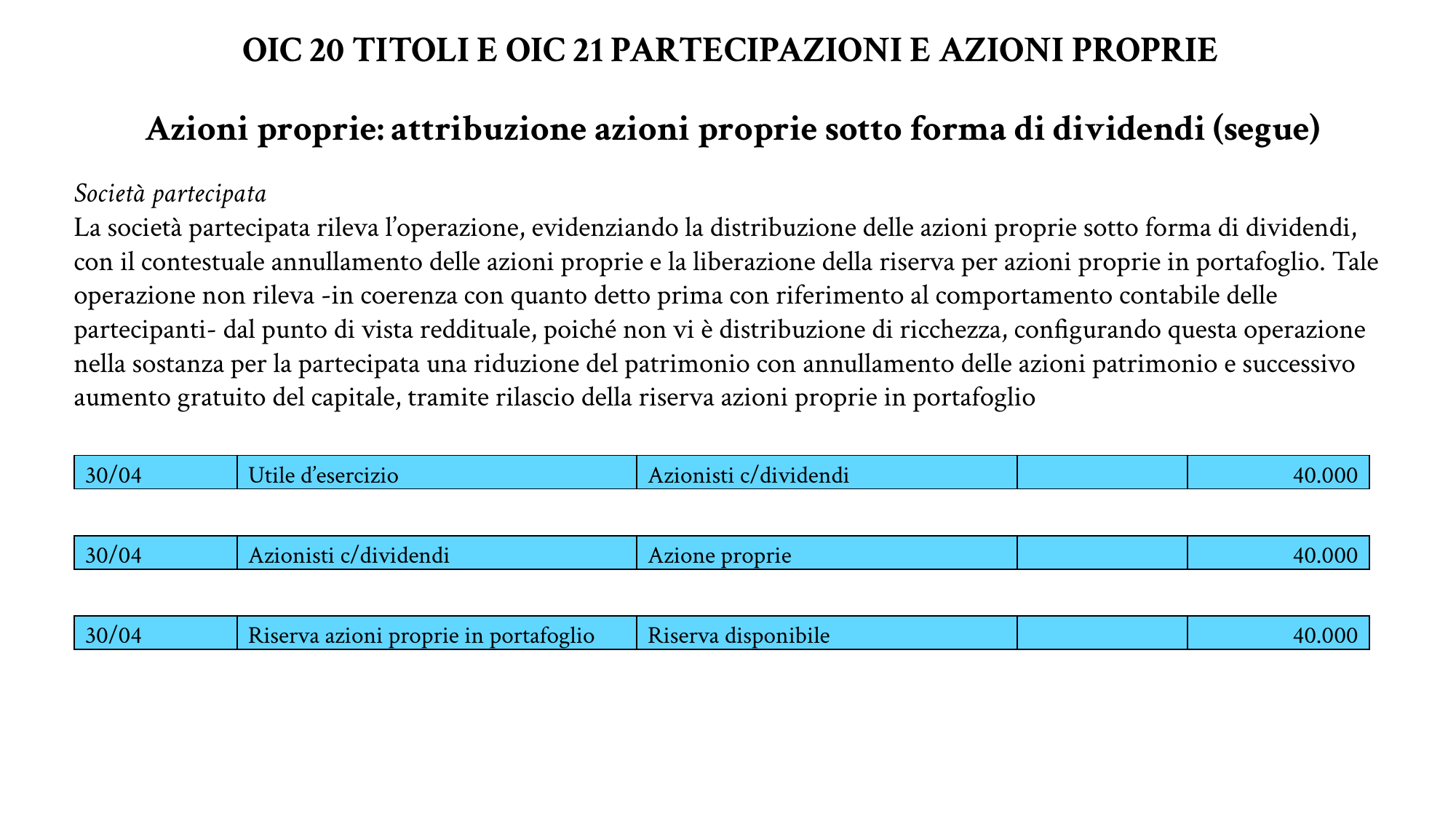

OIC 20 TITOLI E OIC 21 PARTECIPAZIONI E AZIONI PROPRIE
Azioni proprie: attribuzione azioni proprie sotto forma di dividendi (segue)
Società partecipata
La società partecipata rileva l’operazione, evidenziando la distribuzione delle azioni proprie sotto forma di dividendi, con il contestuale annullamento delle azioni proprie e la liberazione della riserva per azioni proprie in portafoglio. Tale operazione non rileva -in coerenza con quanto detto prima con riferimento al comportamento contabile delle partecipanti- dal punto di vista reddituale, poiché non vi è distribuzione di ricchezza, configurando questa operazione nella sostanza per la partecipata una riduzione del patrimonio con annullamento delle azioni patrimonio e successivo aumento gratuito del capitale, tramite rilascio della riserva azioni proprie in portafoglio
| 30/04 | Utile d’esercizio | Azionisti c/dividendi |  | 40.000 |
| --- | --- | --- | --- | --- |
| 30/04 | Azionisti c/dividendi | Azione proprie |  | 40.000 |
| --- | --- | --- | --- | --- |
| 30/04 | Riserva azioni proprie in portafoglio | Riserva disponibile |  | 40.000 |
| --- | --- | --- | --- | --- |